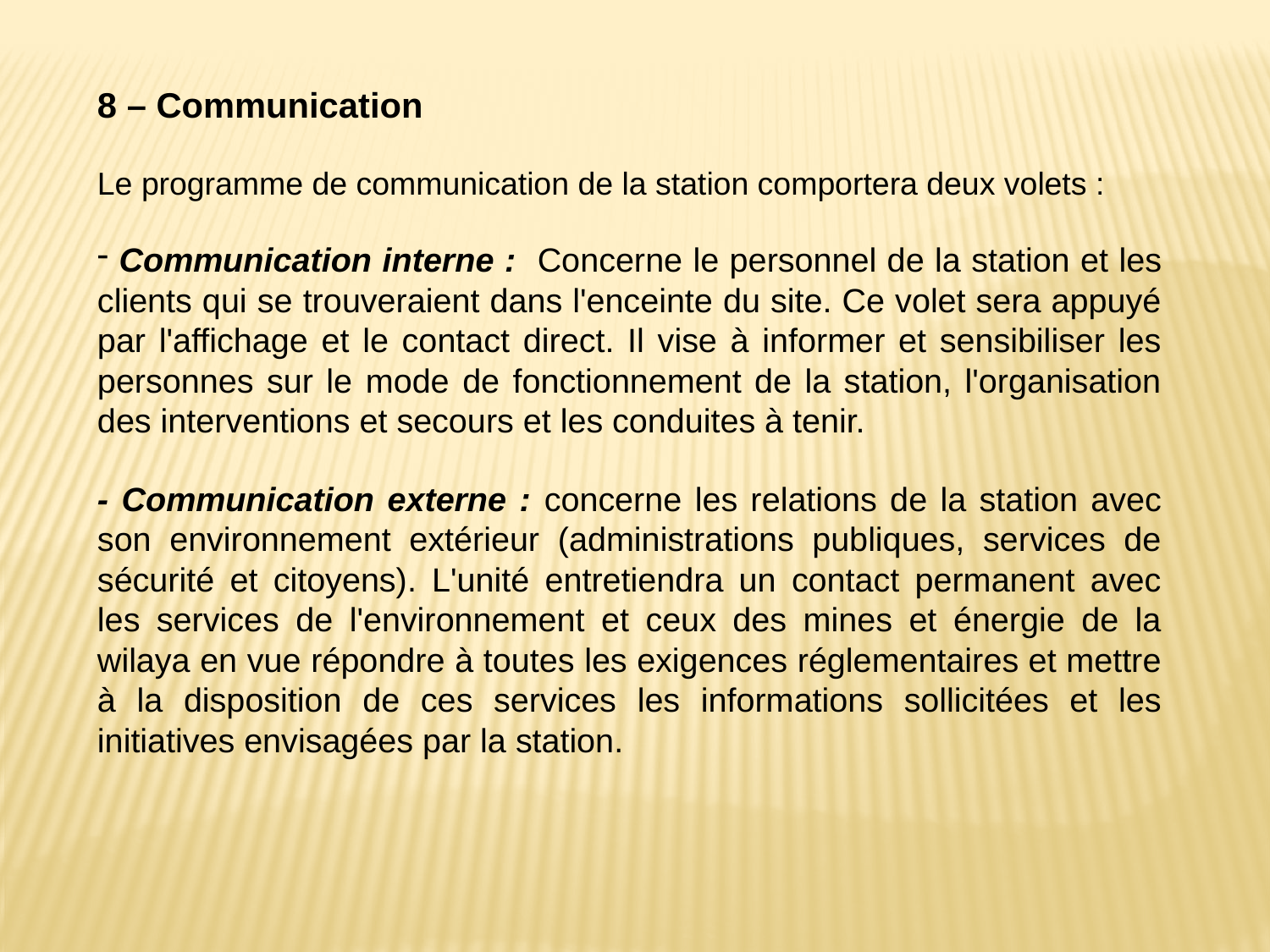

8 – Communication

Le programme de communication de la station comportera deux volets :

 Communication interne :  Concerne le personnel de la station et les clients qui se trouveraient dans l'enceinte du site. Ce volet sera appuyé par l'affichage et le contact direct. Il vise à informer et sensibiliser les personnes sur le mode de fonctionnement de la station, l'organisation des interventions et secours et les conduites à tenir.

- Communication externe : concerne les relations de la station avec son environnement extérieur (administrations publiques, services de sécurité et citoyens). L'unité entretiendra un contact permanent avec les services de l'environnement et ceux des mines et énergie de la wilaya en vue répondre à toutes les exigences réglementaires et mettre à la disposition de ces services les informations sollicitées et les initiatives envisagées par la station.